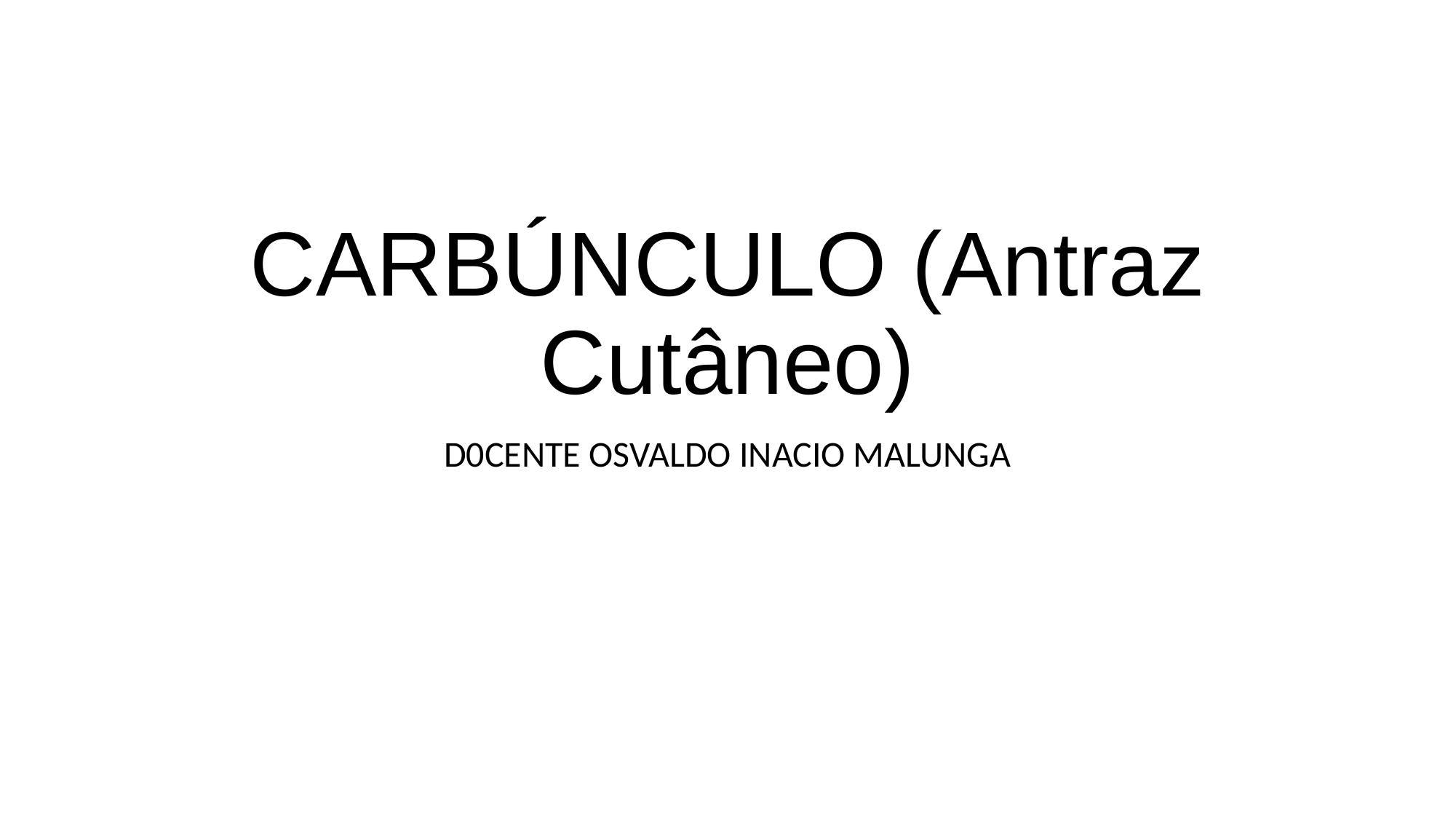

# CARBÚNCULO (Antraz Cutâneo)
D0CENTE OSVALDO INACIO MALUNGA